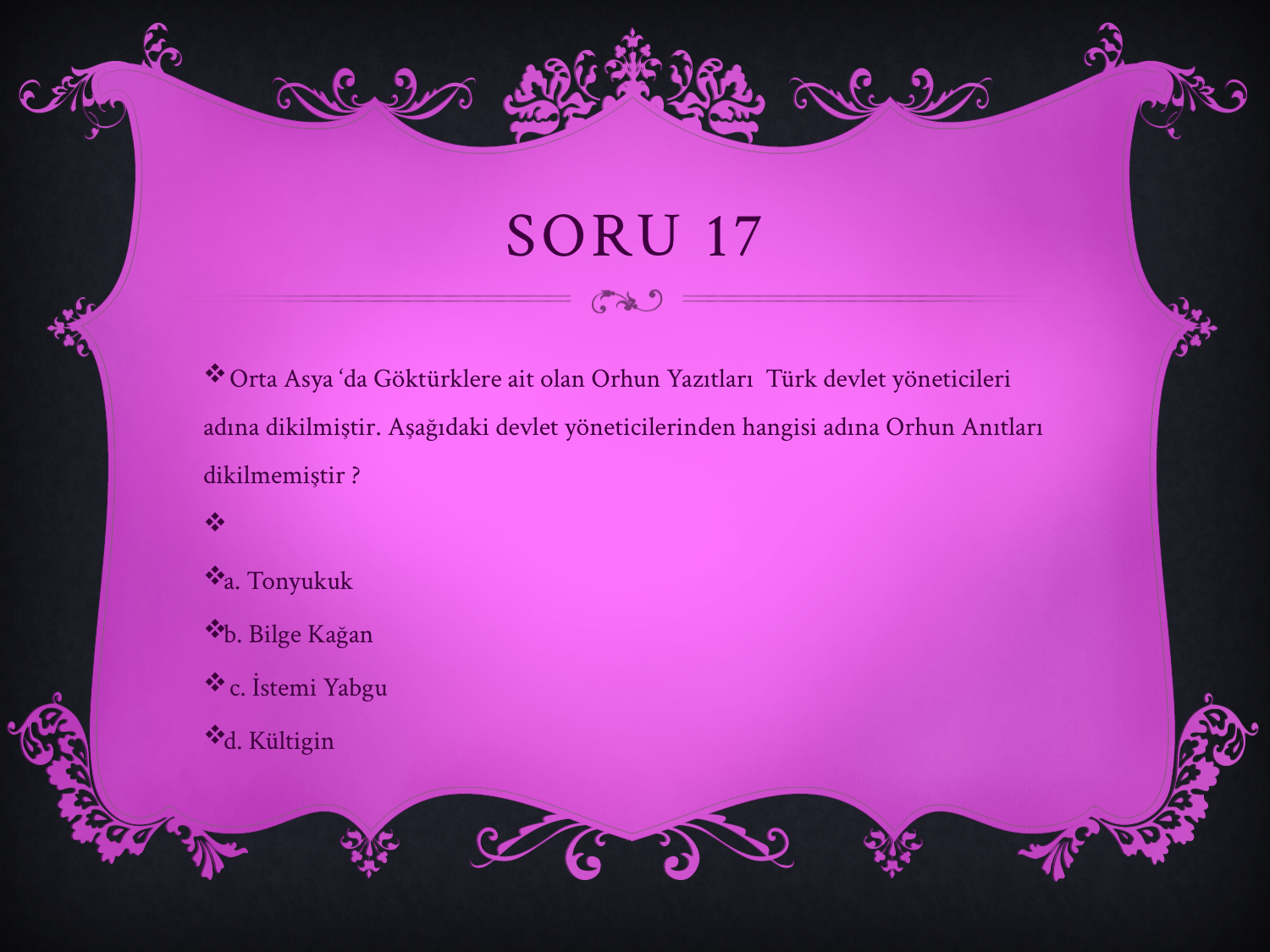

# SORU 17
 Orta Asya ‘da Göktürklere ait olan Orhun Yazıtları  Türk devlet yöneticileri adına dikilmiştir. Aşağıdaki devlet yöneticilerinden hangisi adına Orhun Anıtları dikilmemiştir ?

a. Tonyukuk
b. Bilge Kağan
 c. İstemi Yabgu
d. Kültigin